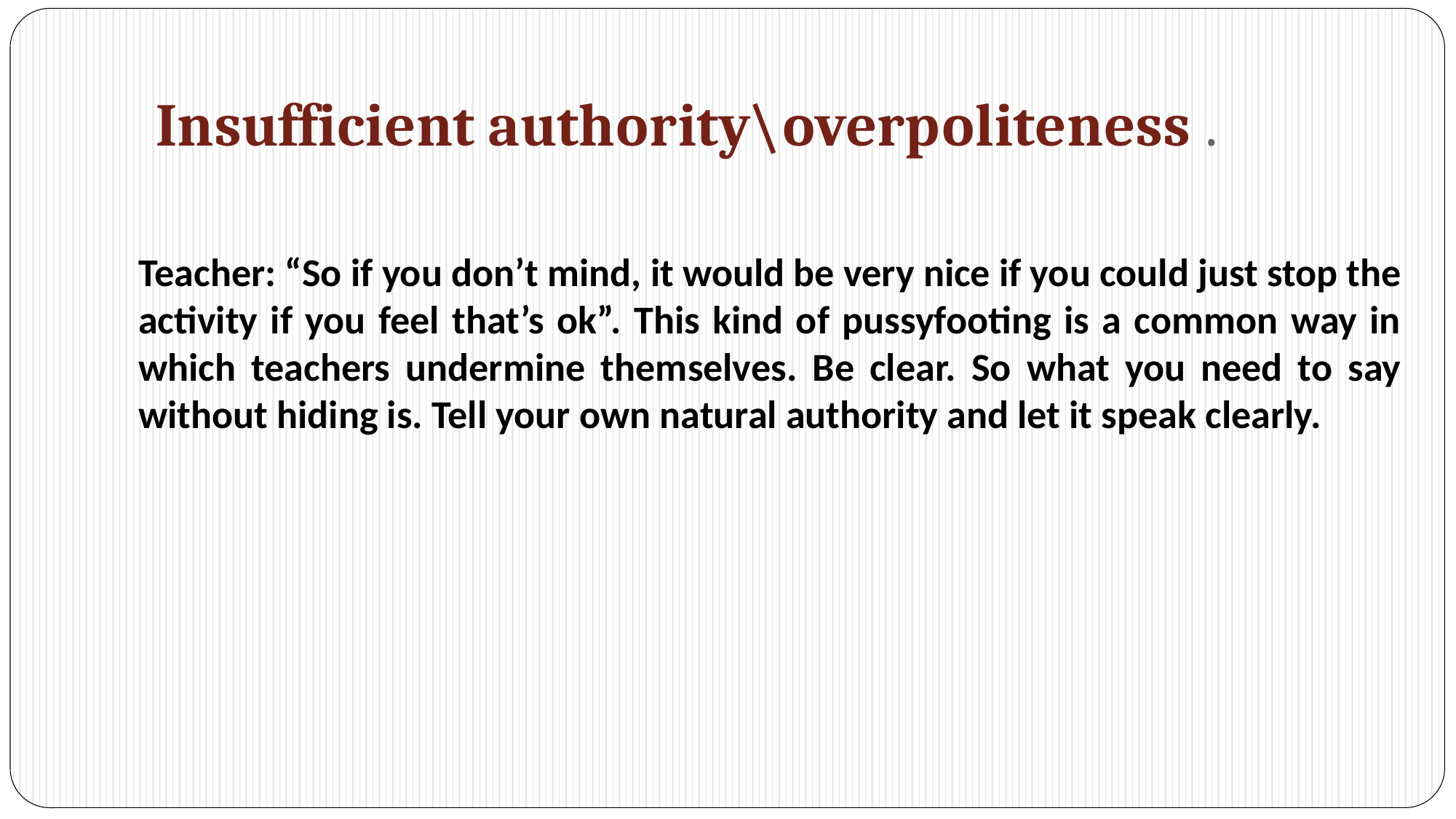

# Insufficient authority\overpoliteness .
Teacher: “So if you don’t mind, it would be very nice if you could just stop the activity if you feel that’s ok”. This kind of pussyfooting is a common way in which teachers undermine themselves. Be clear. So what you need to say without hiding is. Tell your own natural authority and let it speak clearly.